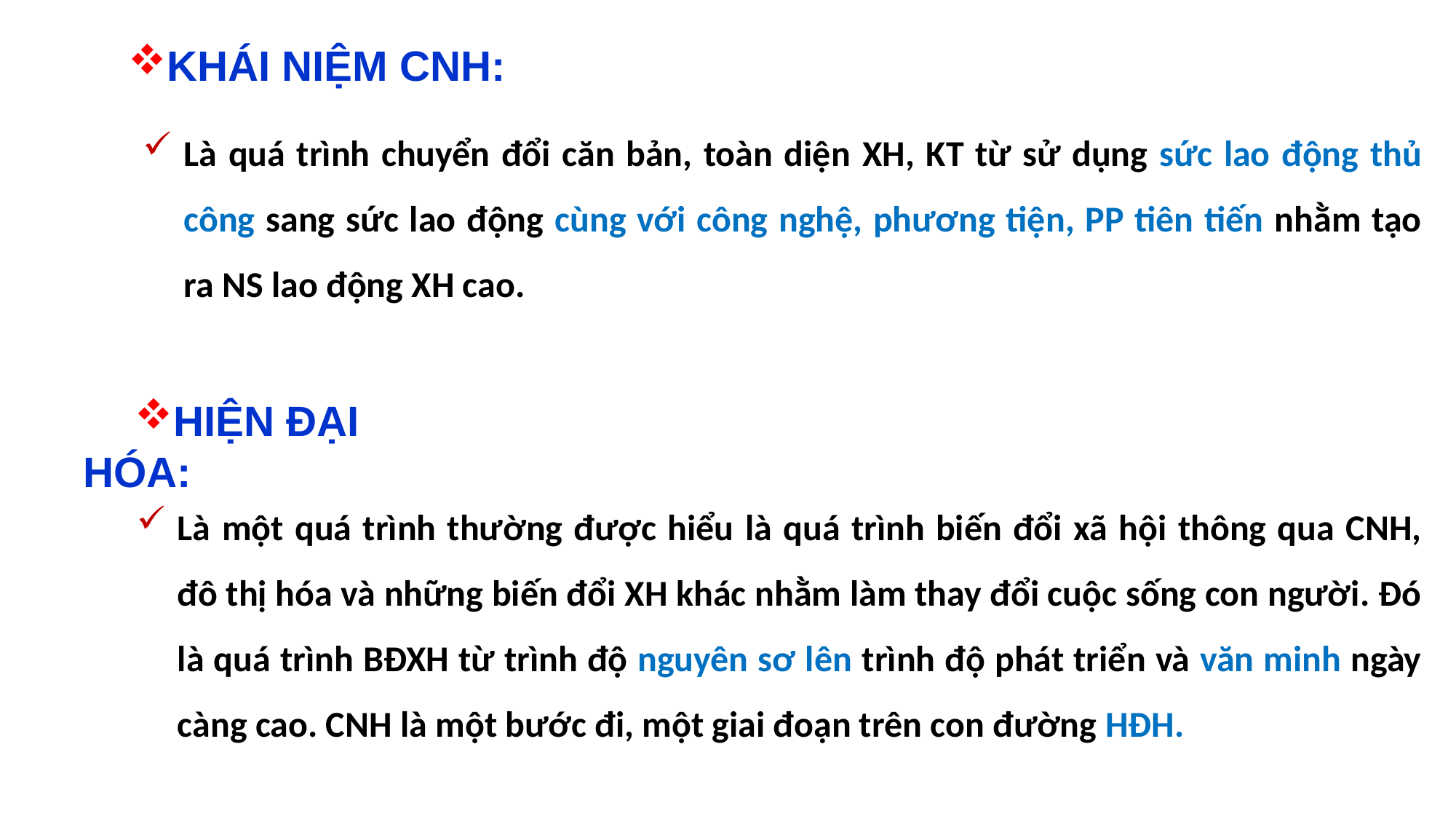

KHÁI NIỆM CNH:
Là quá trình chuyển đổi căn bản, toàn diện XH, KT từ sử dụng sức lao động thủ công sang sức lao động cùng với công nghệ, phương tiện, PP tiên tiến nhằm tạo ra NS lao động XH cao.
HIỆN ĐẠI HÓA:
# Là một quá trình thường được hiểu là quá trình biến đổi xã hội thông qua CNH, đô thị hóa và những biến đổi XH khác nhằm làm thay đổi cuộc sống con người. Đó là quá trình BĐXH từ trình độ nguyên sơ lên trình độ phát triển và văn minh ngày càng cao. CNH là một bước đi, một giai đoạn trên con đường HĐH.